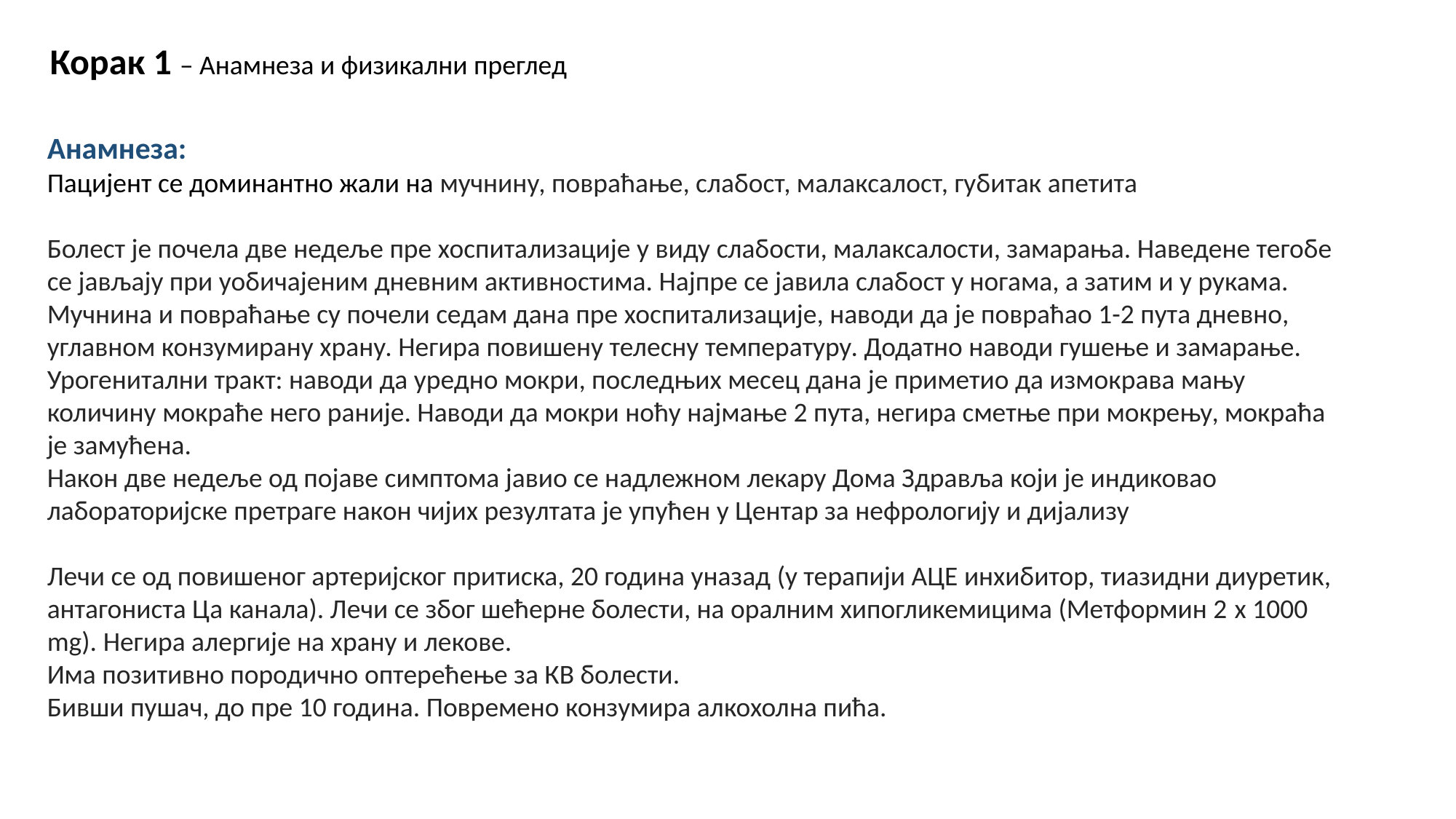

Корак 1 – Анамнеза и физикални преглед
Анамнеза:
Пацијент се доминантно жали на мучнину, повраћање, слабост, малаксалост, губитак апетита

Болест је почела две недеље пре хоспитализације у виду слабости, малаксалости, замарања. Наведене тегобе се јављају при уобичајеним дневним активностима. Најпре се јавила слабост у ногама, а затим и у рукама. Мучнина и повраћање су почели седам дана пре хоспитализације, наводи да је повраћао 1-2 пута дневно, углавном конзумирану храну. Негира повишену телесну температуру. Додатно наводи гушење и замарање.
Урогенитални тракт: наводи да уредно мокри, последњих месец дана је приметио да измокрава мању количину мокраће него раније. Наводи да мокри ноћу најмање 2 пута, негира сметње при мокрењу, мокраћа је замућена.
Након две недеље од појаве симптома јавио се надлежном лекару Дома Здравља који је индиковао лабораторијске претраге након чијих резултата је упућен у Центар за нефрологију и дијализу

Лечи се од повишеног артеријског притиска, 20 година уназад (у терапији АЦЕ инхибитор, тиазидни диуретик, антагониста Ца канала). Лечи се због шећерне болести, на оралним хипогликемицима (Метформин 2 x 1000 mg). Негира алергије на храну и лекове.
Има позитивно породично оптерећење за КВ болести.
Бивши пушач, до пре 10 година. Повремено конзумира алкохолна пића.